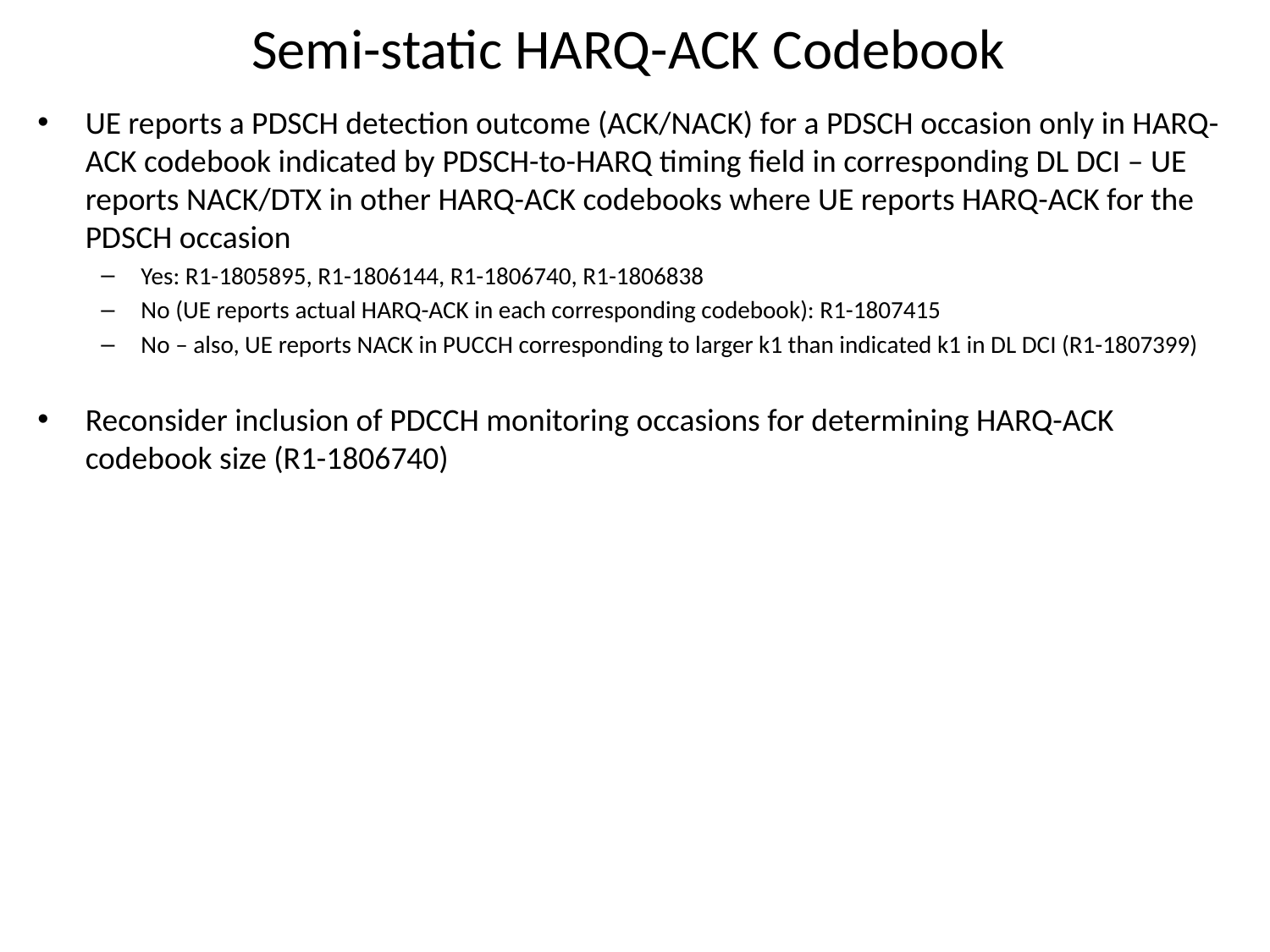

# Semi-static HARQ-ACK Codebook
UE reports a PDSCH detection outcome (ACK/NACK) for a PDSCH occasion only in HARQ-ACK codebook indicated by PDSCH-to-HARQ timing field in corresponding DL DCI – UE reports NACK/DTX in other HARQ-ACK codebooks where UE reports HARQ-ACK for the PDSCH occasion
Yes: R1-1805895, R1-1806144, R1-1806740, R1-1806838
No (UE reports actual HARQ-ACK in each corresponding codebook): R1-1807415
No – also, UE reports NACK in PUCCH corresponding to larger k1 than indicated k1 in DL DCI (R1-1807399)

Reconsider inclusion of PDCCH monitoring occasions for determining HARQ-ACK codebook size (R1-1806740)